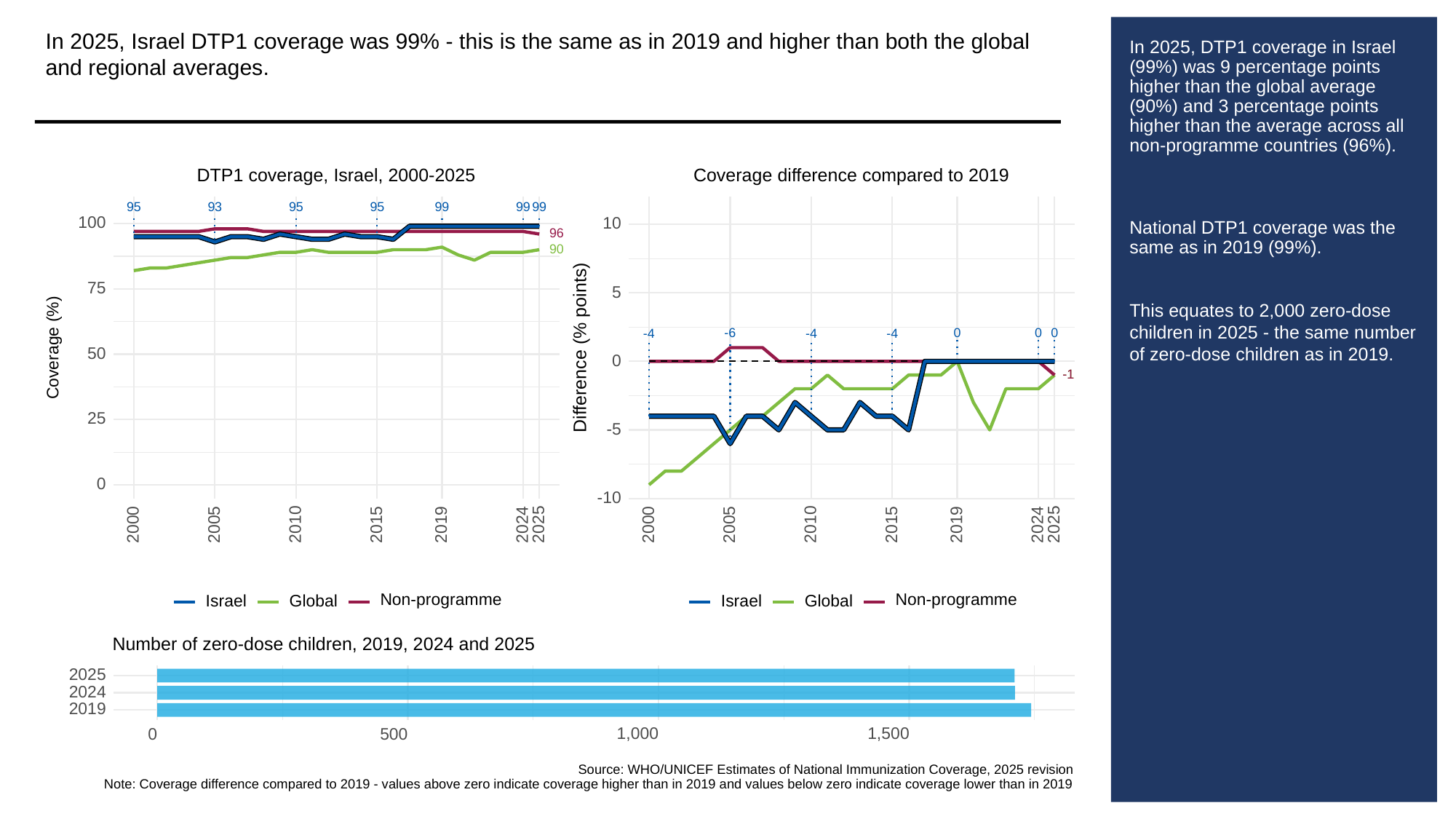

In 2025, Israel DTP1 coverage was 99% - this is the same as in 2019 and higher than both the global and regional averages.
# In 2025, DTP1 coverage in Israel (99%) was 9 percentage points higher than the global average (90%) and 3 percentage points higher than the average across all non-programme countries (96%).

National DTP1 coverage was the same as in 2019 (99%).

This equates to 2,000 zero-dose children in 2025 - the same number of zero-dose children as in 2019.

Coverage difference compared to 2019
DTP1 coverage, Israel, 2000-2025

93
95
95
95
99
99
99
100
10

96
90

75
5

-6
0
0
0
-4
-4
-4
Difference (% points)

Coverage (%)

50

0

-1
-1

25

-5

0

-10

2000
2005
2010
2015
2019
2024
2025
2000
2005
2010
2015
2019
2024
2025
Non-programme
Non-programme
Global
Global
Israel
Israel

Number of zero-dose children, 2019, 2024 and 2025

2025

2024

2019

1,000
1,500
0
500
Source: WHO/UNICEF Estimates of National Immunization Coverage, 2025 revision
Note: Coverage difference compared to 2019 - values above zero indicate coverage higher than in 2019 and values below zero indicate coverage lower than in 2019